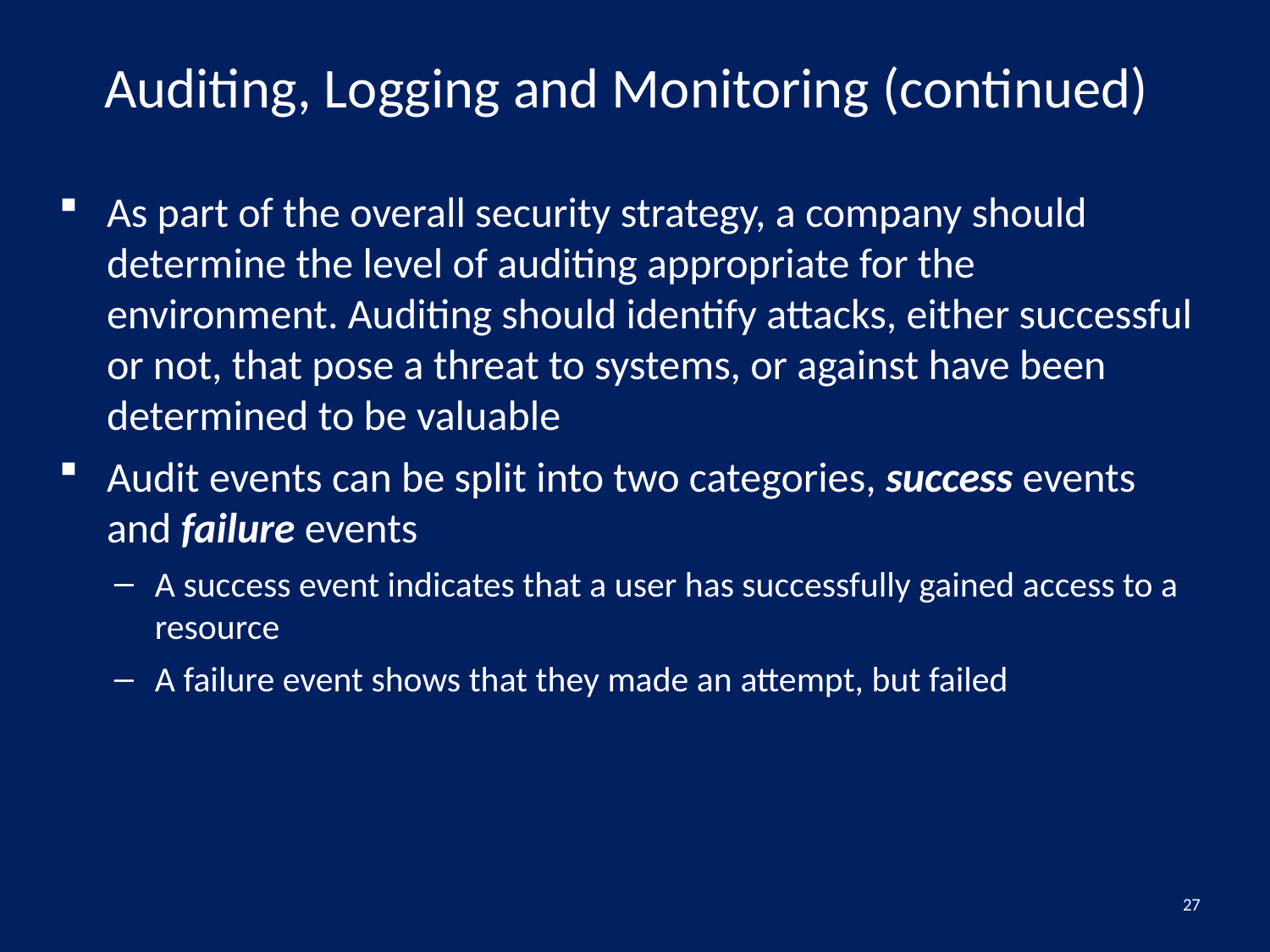

# Auditing, Logging and Monitoring (continued)
As part of the overall security strategy, a company should determine the level of auditing appropriate for the environment. Auditing should identify attacks, either successful or not, that pose a threat to systems, or against have been determined to be valuable
Audit events can be split into two categories, success events and failure events
A success event indicates that a user has successfully gained access to a resource
A failure event shows that they made an attempt, but failed